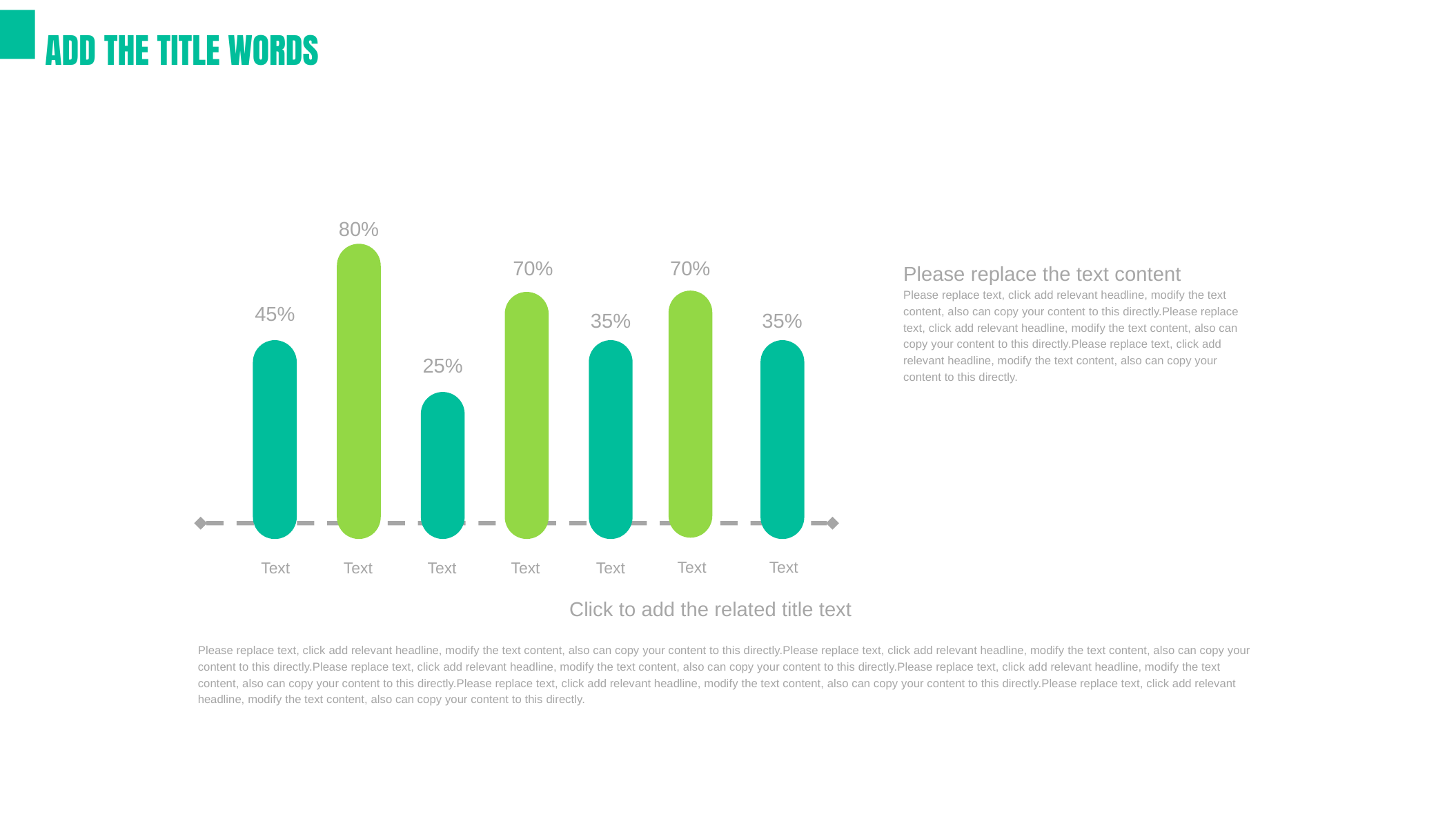

ADD THE TITLE WORDS
80%

70%
70%
Please replace the text content
Please replace text, click add relevant headline, modify the text content, also can copy your content to this directly.Please replace text, click add relevant headline, modify the text content, also can copy your content to this directly.Please replace text, click add relevant headline, modify the text content, also can copy your content to this directly.

45%
35%
35%

25%

Text
Text
Text
Text
Text
Text
Text
Click to add the related title text
Please replace text, click add relevant headline, modify the text content, also can copy your content to this directly.Please replace text, click add relevant headline, modify the text content, also can copy your content to this directly.Please replace text, click add relevant headline, modify the text content, also can copy your content to this directly.Please replace text, click add relevant headline, modify the text content, also can copy your content to this directly.Please replace text, click add relevant headline, modify the text content, also can copy your content to this directly.Please replace text, click add relevant headline, modify the text content, also can copy your content to this directly.